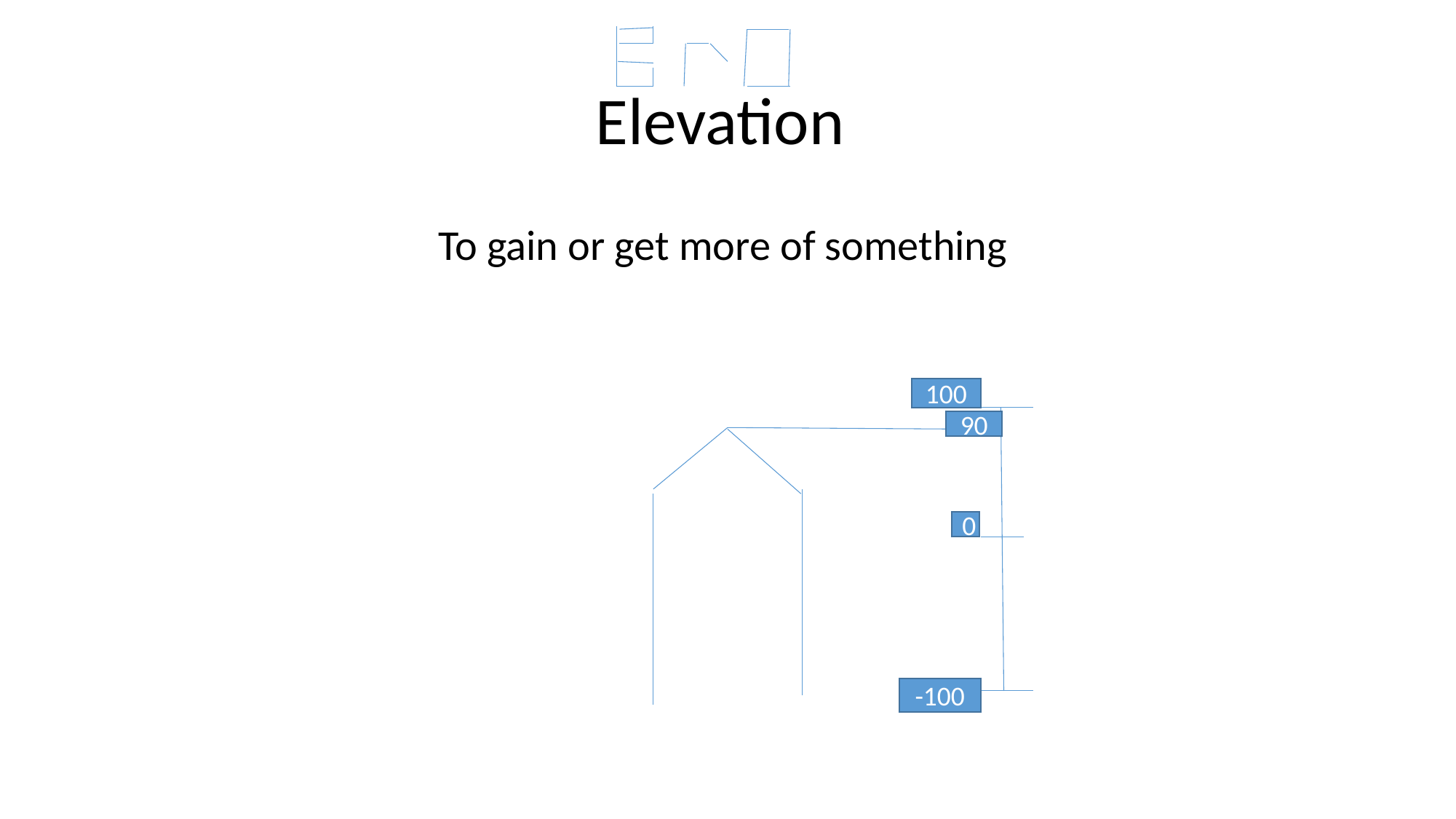

# Elevation
To gain or get more of something

100
90
0
-100